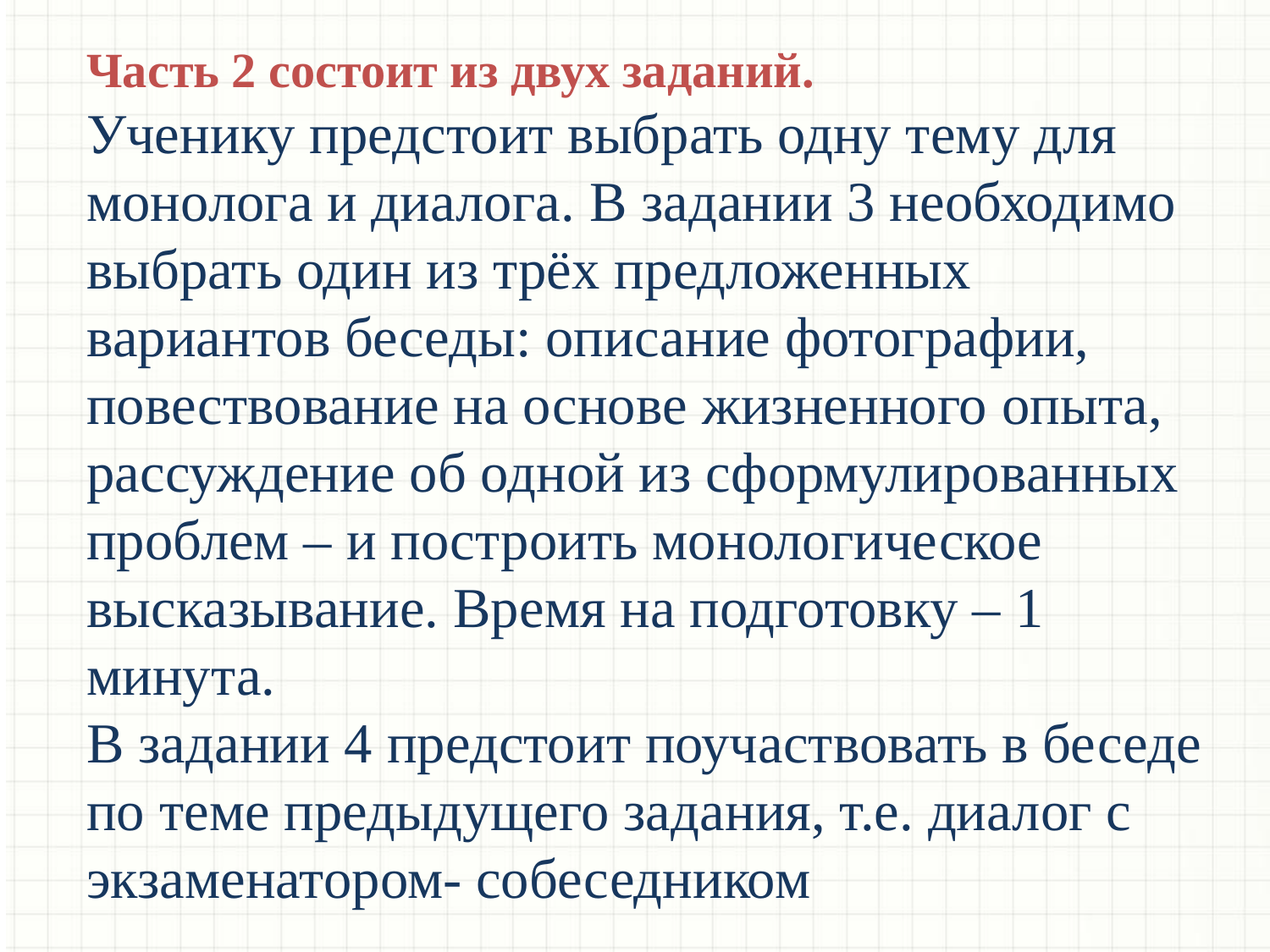

Часть 2 состоит из двух заданий.
Ученику предстоит выбрать одну тему для монолога и диалога. В задании 3 необходимо выбрать один из трёх предложенных вариантов беседы: описание фотографии, повествование на основе жизненного опыта, рассуждение об одной из сформулированных проблем – и построить монологическое высказывание. Время на подготовку – 1 минута.
В задании 4 предстоит поучаствовать в беседе по теме предыдущего задания, т.е. диалог с экзаменатором- собеседником